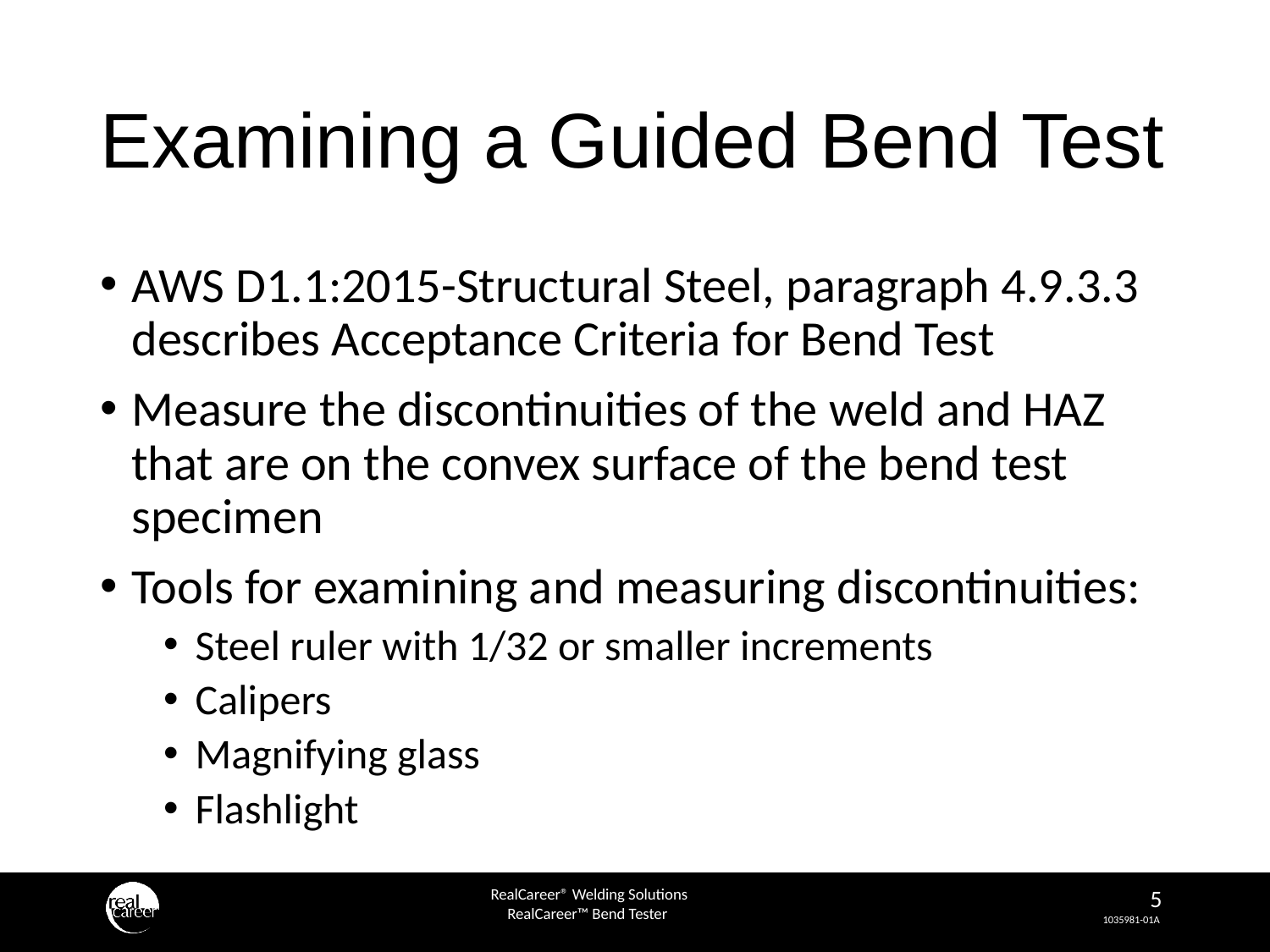

# Examining a Guided Bend Test
AWS D1.1:2015-Structural Steel, paragraph 4.9.3.3 describes Acceptance Criteria for Bend Test
Measure the discontinuities of the weld and HAZ that are on the convex surface of the bend test specimen
Tools for examining and measuring discontinuities:
Steel ruler with 1/32 or smaller increments
Calipers
Magnifying glass
Flashlight